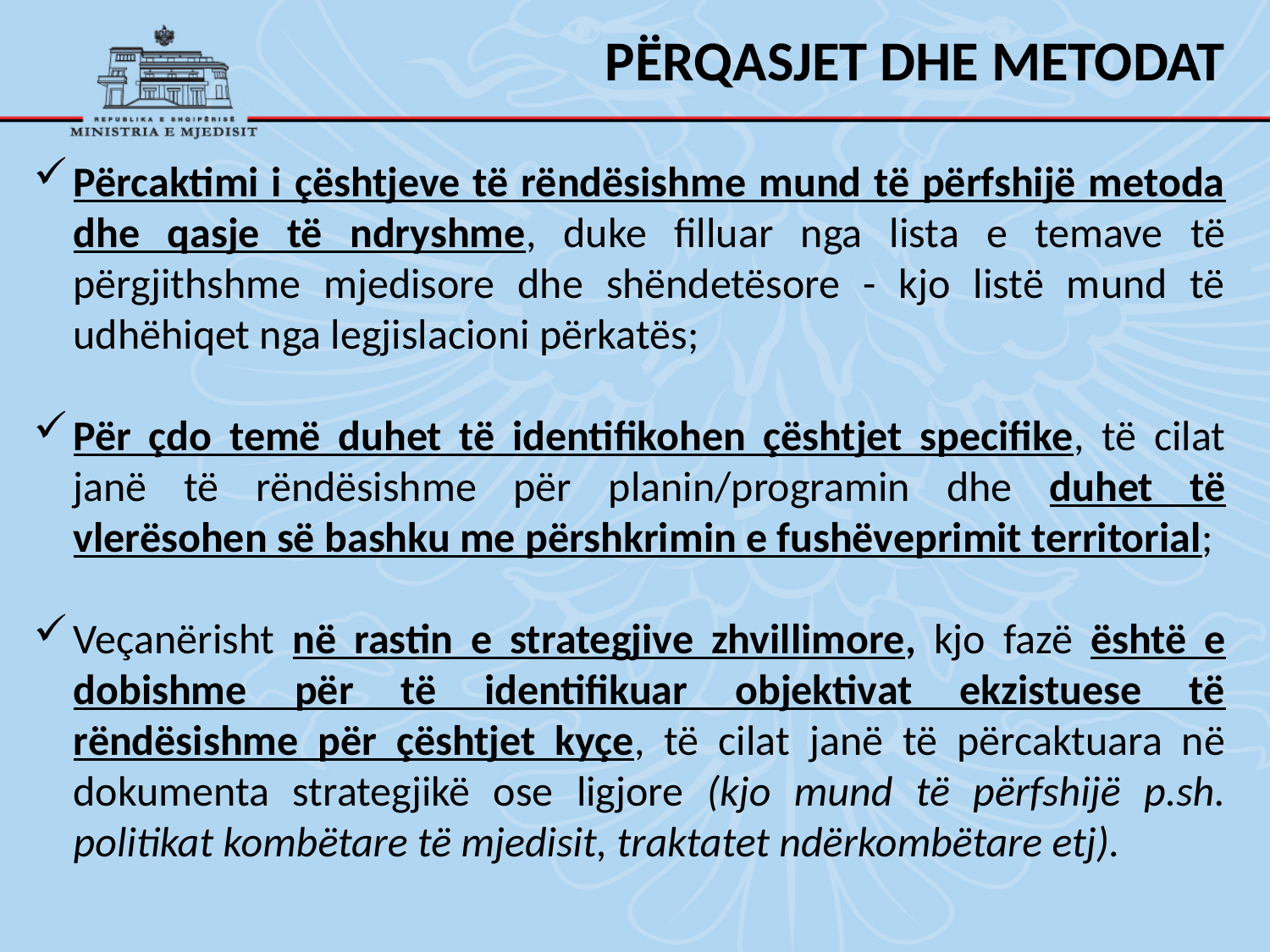

# PËRQASJET DHE METODAT
Përcaktimi i çështjeve të rëndësishme mund të përfshijë metoda dhe qasje të ndryshme, duke filluar nga lista e temave të përgjithshme mjedisore dhe shëndetësore - kjo listë mund të udhëhiqet nga legjislacioni përkatës;

Për çdo temë duhet të identifikohen çështjet specifike, të cilat janë të rëndësishme për planin/programin dhe duhet të vlerësohen së bashku me përshkrimin e fushëveprimit territorial;

Veçanërisht në rastin e strategjive zhvillimore, kjo fazë është e dobishme për të identifikuar objektivat ekzistuese të rëndësishme për çështjet kyçe, të cilat janë të përcaktuara në dokumenta strategjikë ose ligjore (kjo mund të përfshijë p.sh. politikat kombëtare të mjedisit, traktatet ndërkombëtare etj).